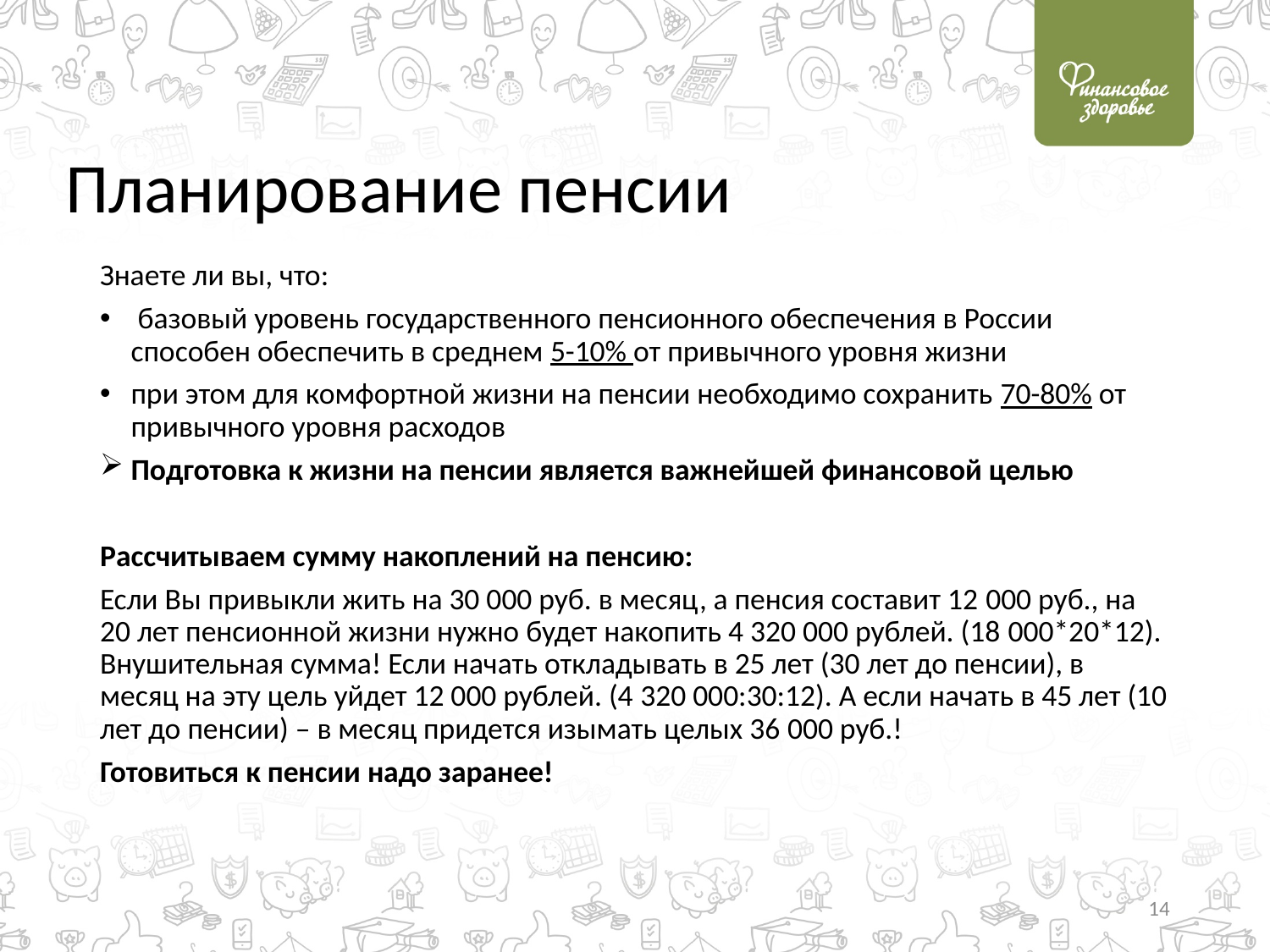

# Планирование пенсии
Знаете ли вы, что:
 базовый уровень государственного пенсионного обеспечения в России способен обеспечить в среднем 5-10% от привычного уровня жизни
при этом для комфортной жизни на пенсии необходимо сохранить 70-80% от привычного уровня расходов
Подготовка к жизни на пенсии является важнейшей финансовой целью

Рассчитываем сумму накоплений на пенсию:
Если Вы привыкли жить на 30 000 руб. в месяц, а пенсия составит 12 000 руб., на 20 лет пенсионной жизни нужно будет накопить 4 320 000 рублей. (18 000*20*12). Внушительная сумма! Если начать откладывать в 25 лет (30 лет до пенсии), в месяц на эту цель уйдет 12 000 рублей. (4 320 000:30:12). А если начать в 45 лет (10 лет до пенсии) – в месяц придется изымать целых 36 000 руб.!
Готовиться к пенсии надо заранее!

14